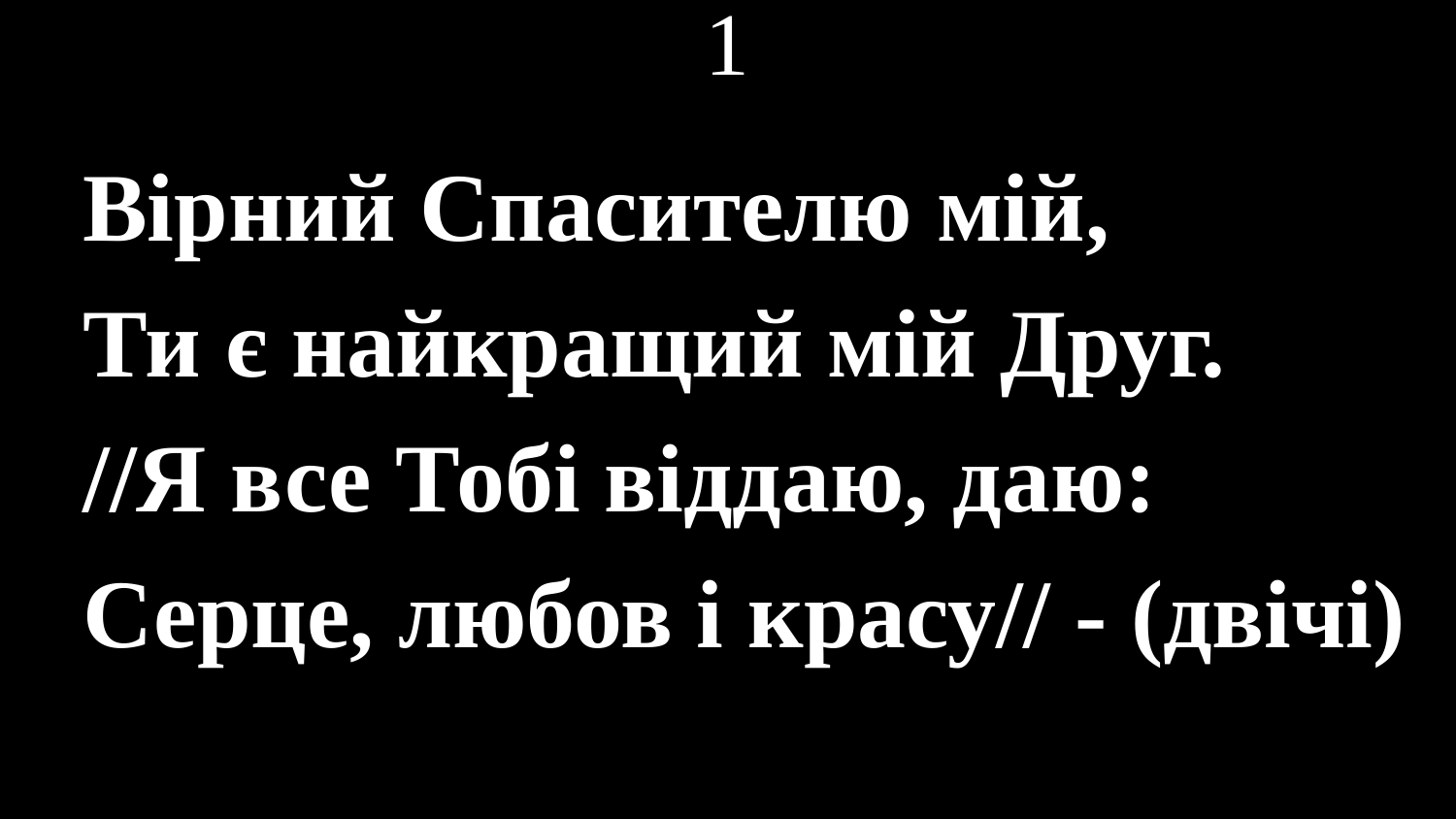

# 1
Вірний Спасителю мій,
Ти є найкращий мій Друг.
//Я все Тобі віддаю, даю:
Серце, любов і красу// - (двічі)